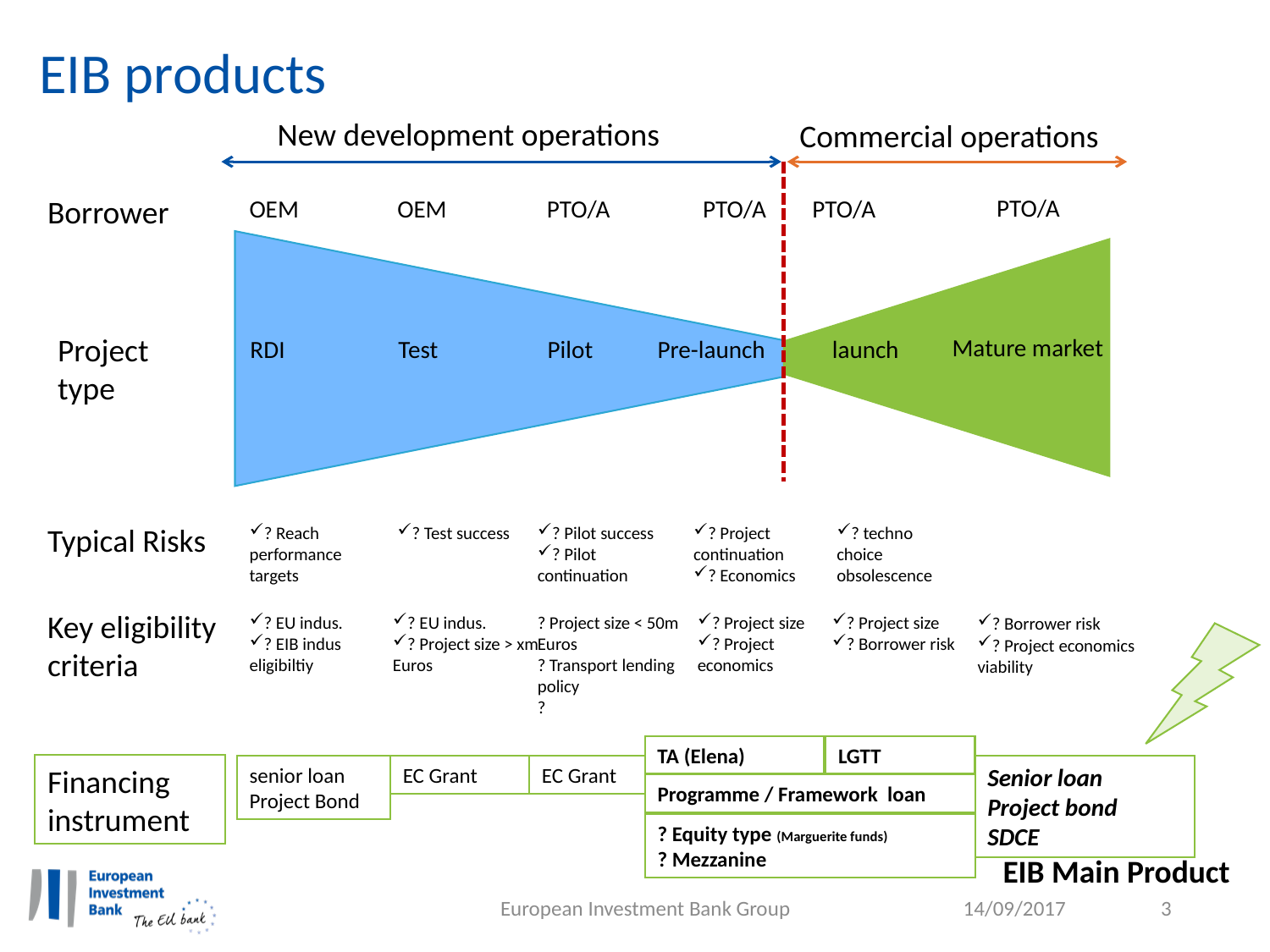

# EIB products
New development operations
Commercial operations
Borrower
PTO/A
OEM
OEM
PTO/A

PTO/A
PTO/A

Project type
Mature market
RDI
Test
Pilot
Pre-launch
launch
Typical Risks
? Reach performance targets
? Test success
? Pilot success
? Pilot continuation
? Project continuation
? Economics
? techno choice obsolescence
Key eligibility criteria
? EU indus.
? EIB indus eligibiltiy
? EU indus.
? Project size > xm Euros
? Project size < 50m Euros
? Transport lending policy
?
? Project size
? Project economics
? Project size
? Borrower risk
? Borrower risk
? Project economics viability

TA (Elena)
LGTT
Financing instrument
senior loan
Project Bond
EC Grant
EC Grant
Senior loan
Project bond
SDCE
Programme / Framework  loan
? Equity type (Marguerite funds)
? Mezzanine
EIB Main Product
European Investment Bank Group
14/09/2017
3